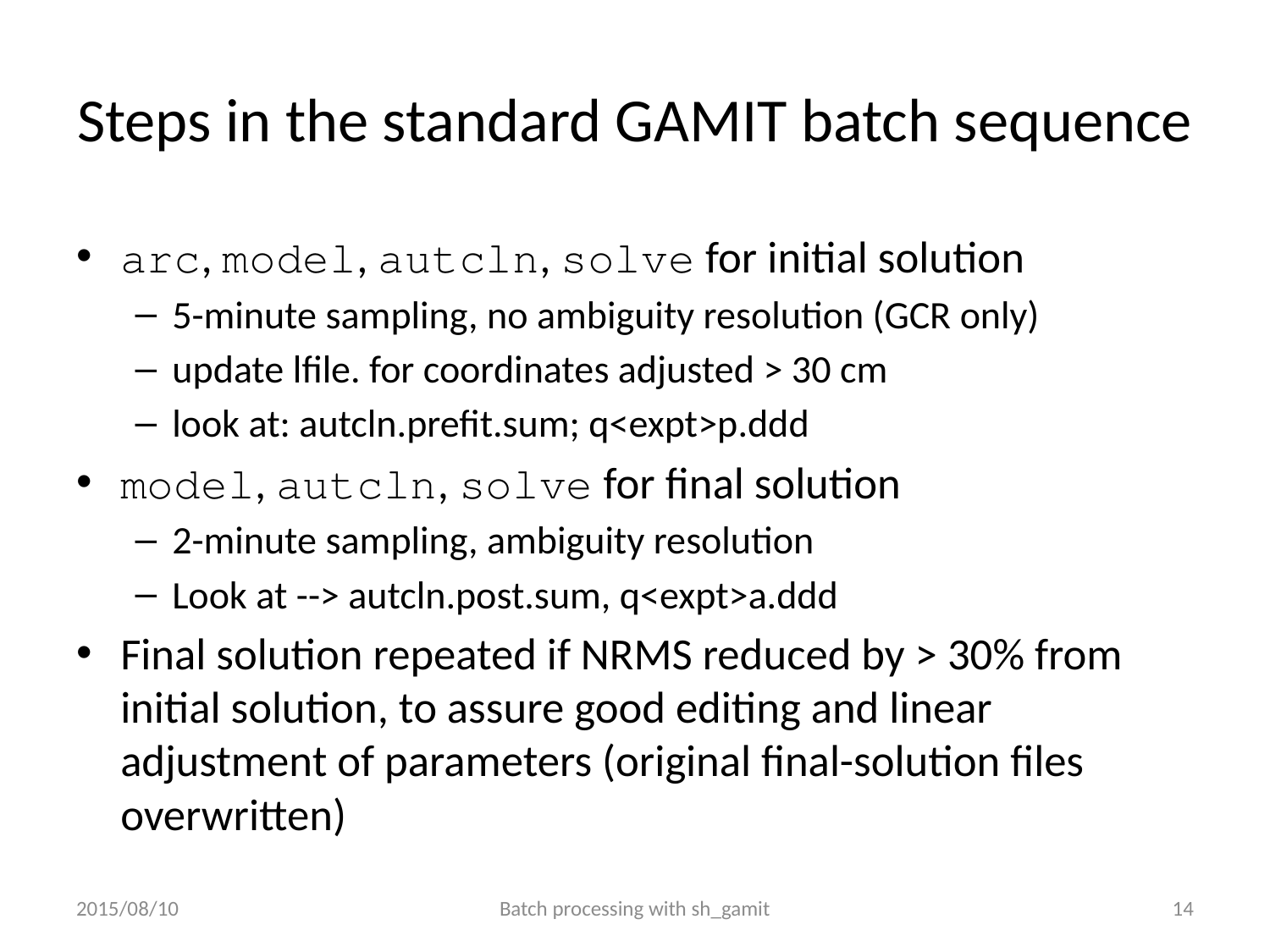

# Steps in the standard GAMIT batch sequence
arc, model, autcln, solve for initial solution
5-minute sampling, no ambiguity resolution (GCR only)
update lfile. for coordinates adjusted > 30 cm
look at: autcln.prefit.sum; q<expt>p.ddd
model, autcln, solve for final solution
2-minute sampling, ambiguity resolution
Look at --> autcln.post.sum, q<expt>a.ddd
Final solution repeated if NRMS reduced by > 30% from initial solution, to assure good editing and linear adjustment of parameters (original final-solution files overwritten)
2015/08/10
Batch processing with sh_gamit
14